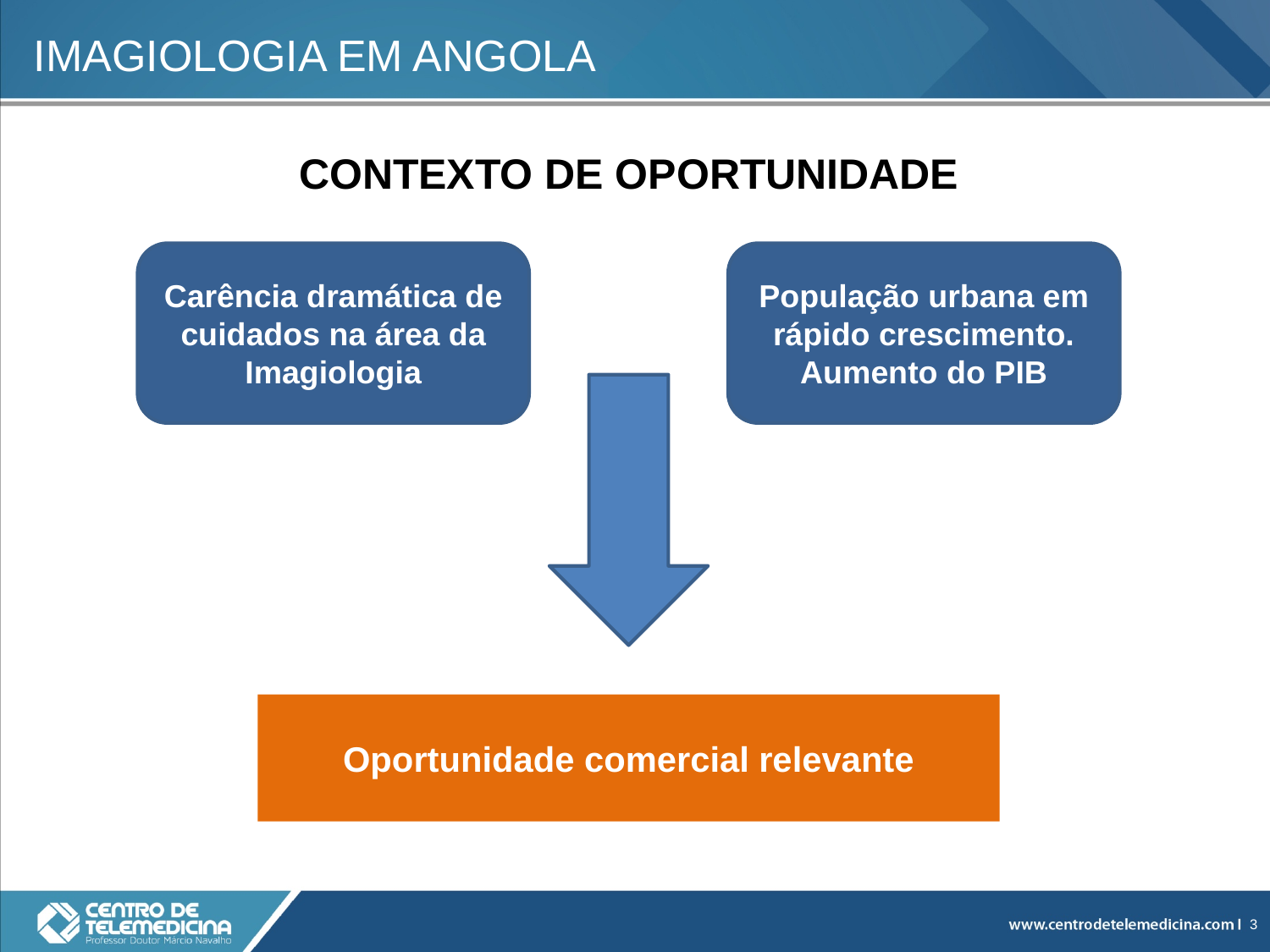

# IMAGIOLOGIA EM ANGOLA
CONTEXTO DE OPORTUNIDADE
Carência dramática de cuidados na área da Imagiologia
População urbana em rápido crescimento. Aumento do PIB

Oportunidade comercial relevante
3